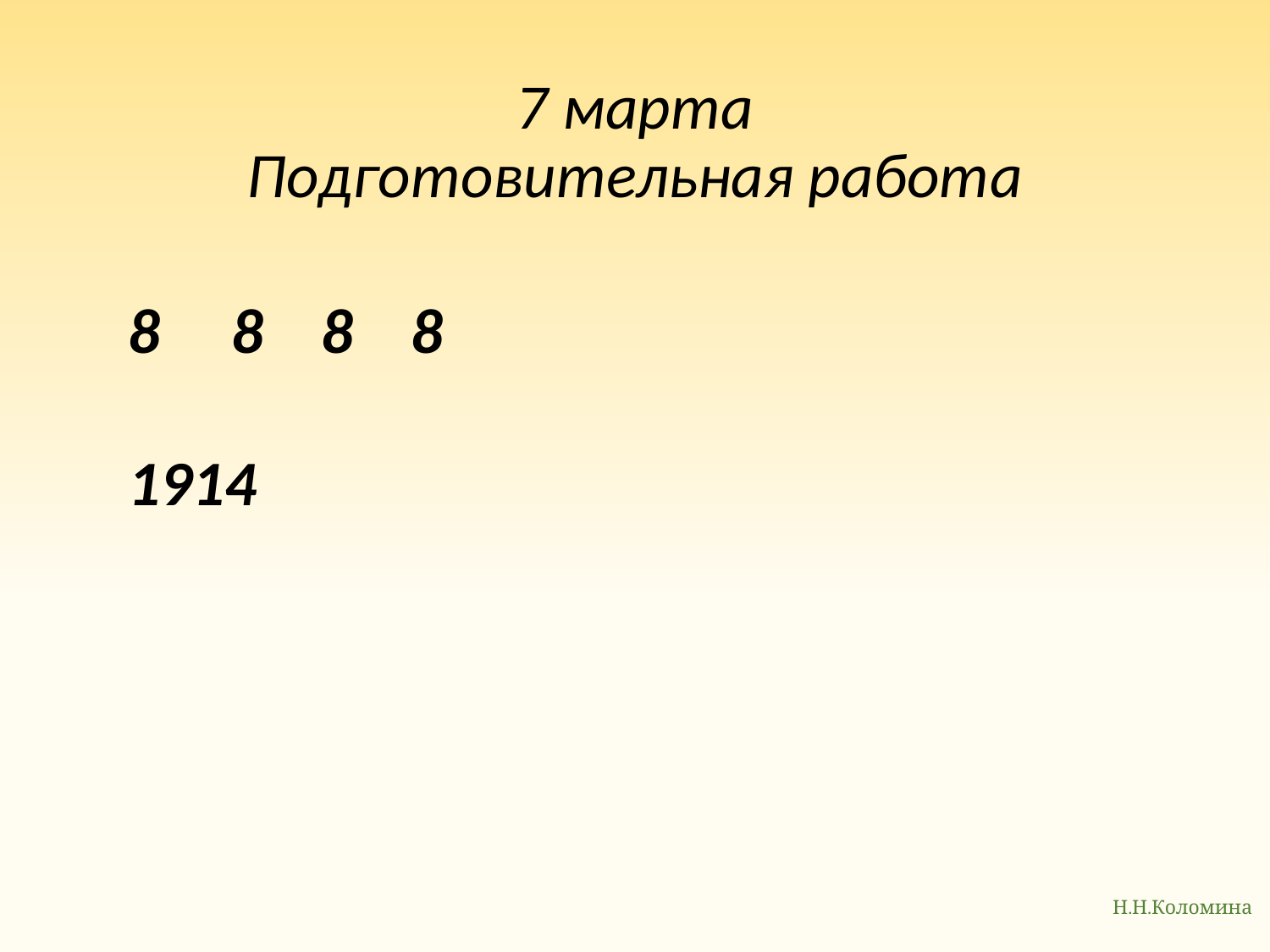

# 7 марта Подготовительная работа
8    8    8

1914